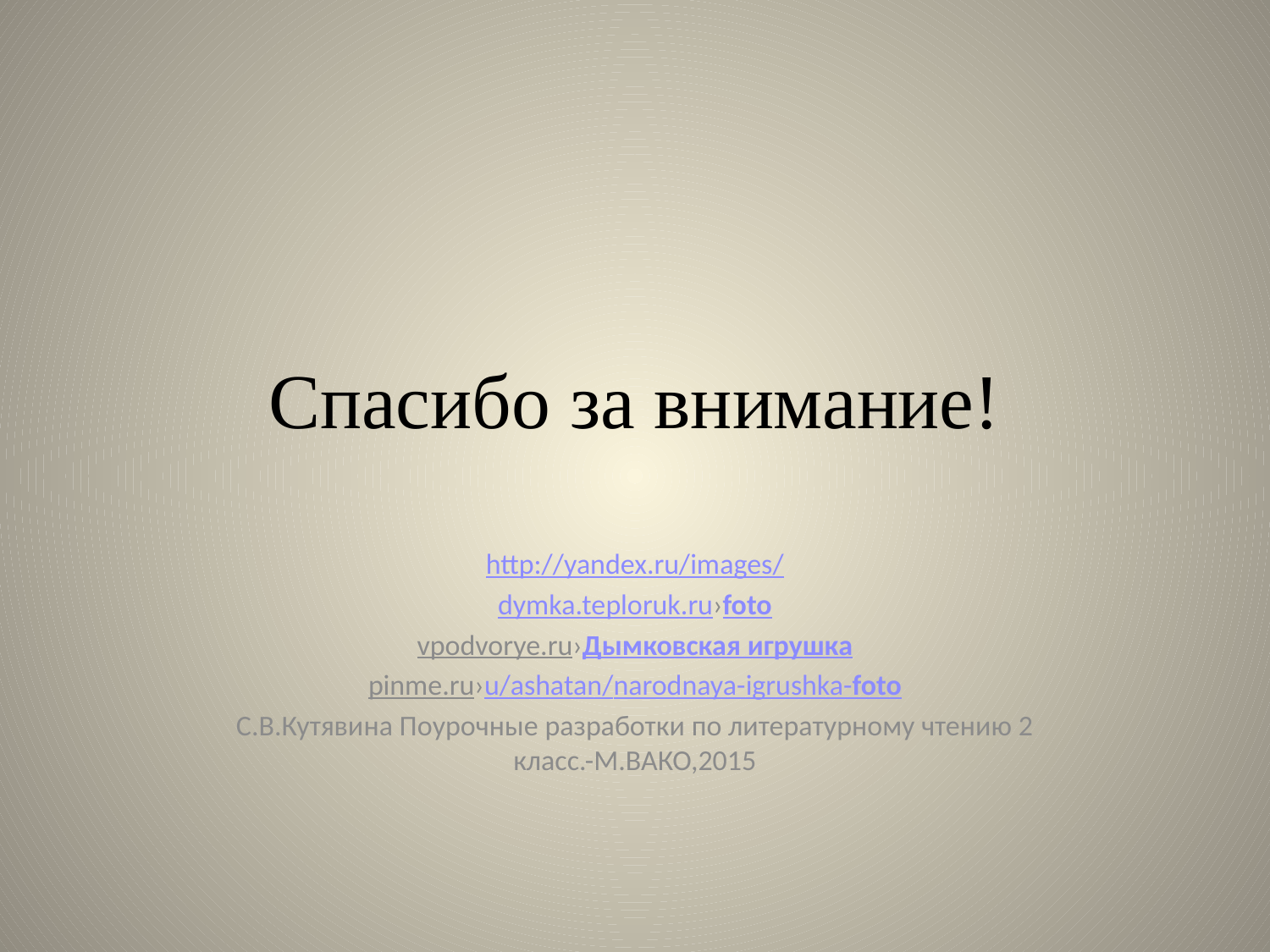

# Спасибо за внимание!
http://yandex.ru/images/
dymka.teploruk.ru›foto
vpodvorye.ru›Дымковская игрушка
pinme.ru›u/ashatan/narodnaya-igrushka-foto
С.В.Кутявина Поурочные разработки по литературному чтению 2 класс.-М.ВАКО,2015